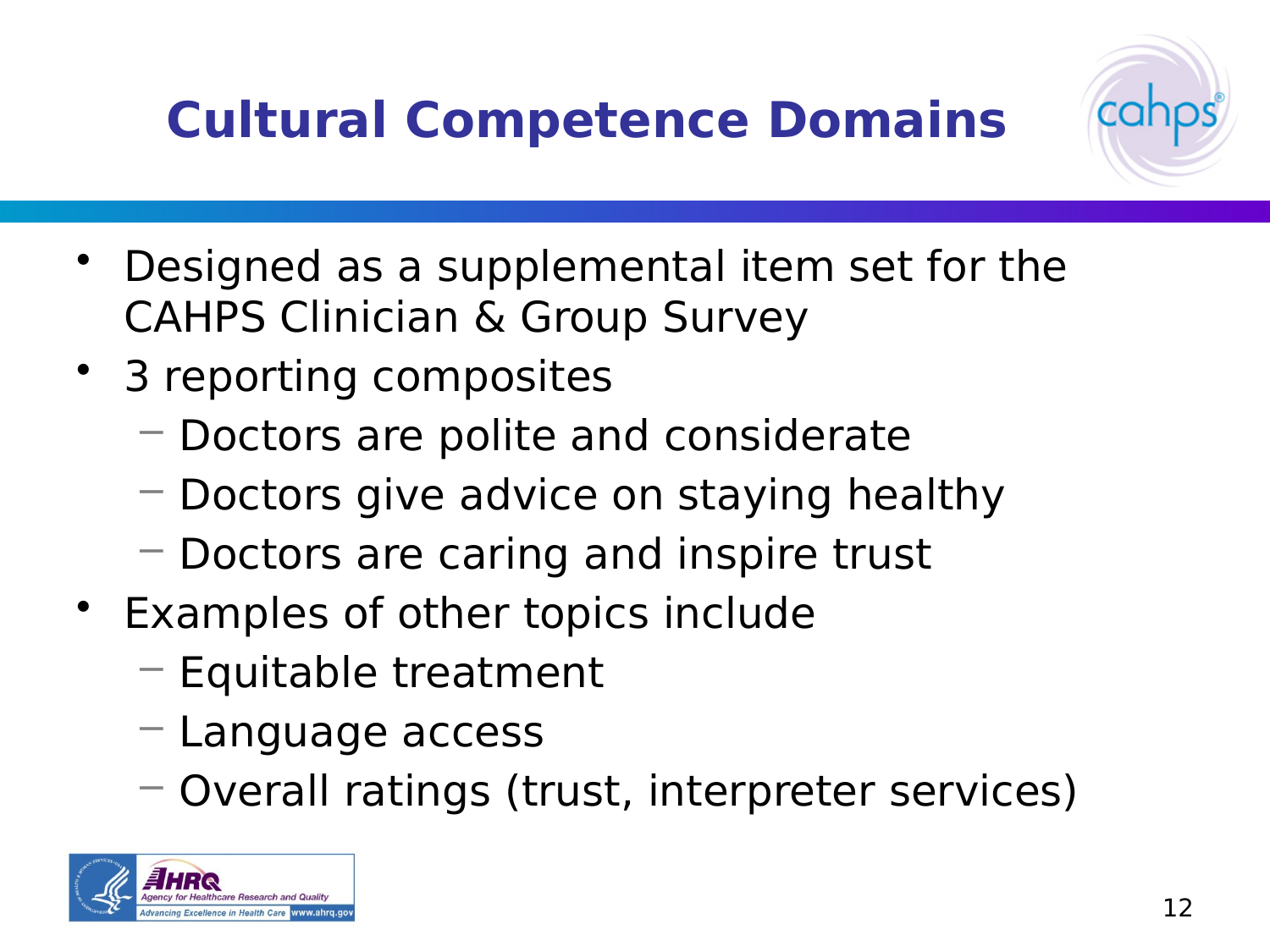

# Cultural Competence Domains
Designed as a supplemental item set for the CAHPS Clinician & Group Survey
3 reporting composites
Doctors are polite and considerate
Doctors give advice on staying healthy
Doctors are caring and inspire trust
Examples of other topics include
Equitable treatment
Language access
Overall ratings (trust, interpreter services)

12